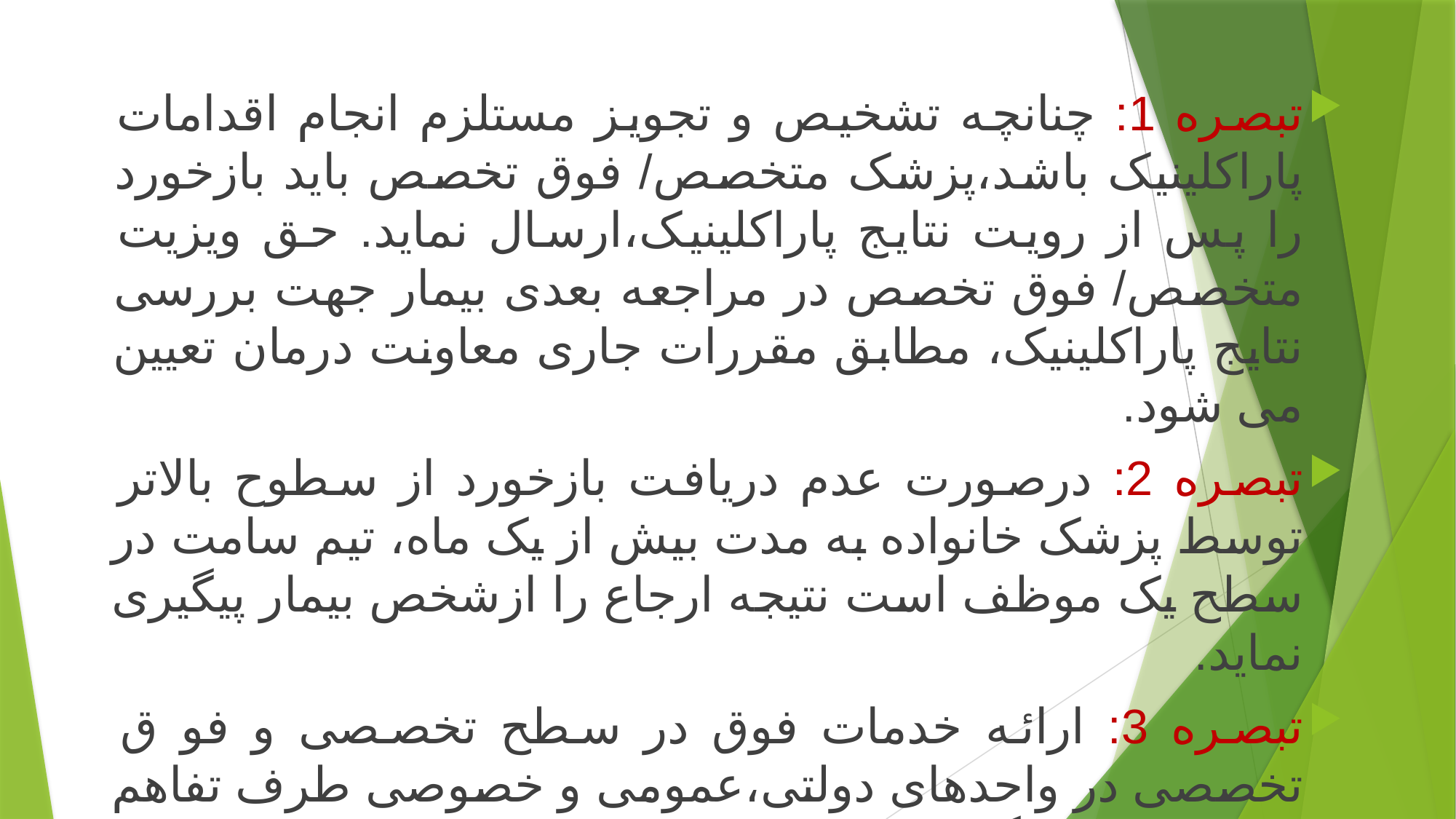

تبصره 1: چنانچه تشخیص و تجویز مستلزم انجام اقدامات پاراکلینیک باشد،پزشک متخصص/ فوق تخصص باید بازخورد را پس از رویت نتایج پاراکلینیک،ارسال نماید. حق ویزیت متخصص/ فوق تخصص در مراجعه بعدی بیمار جهت بررسی نتایج پاراکلینیک، مطابق مقررات جاری معاونت درمان تعیین می شود.
تبصره 2: درصورت عدم دریافت بازخورد از سطوح بالاتر توسط پزشک خانواده به مدت بیش از یک ماه، تیم سامت در سطح یک موظف است نتیجه ارجاع را ازشخص بیمار پیگیری نماید.
تبصره 3: ارائه خدمات فوق در سطح تخصصی و فو ق تخصصی در واحدهای دولتی،عمومی و خصوصی طرف تفاهم صورت خواهد گرفت.